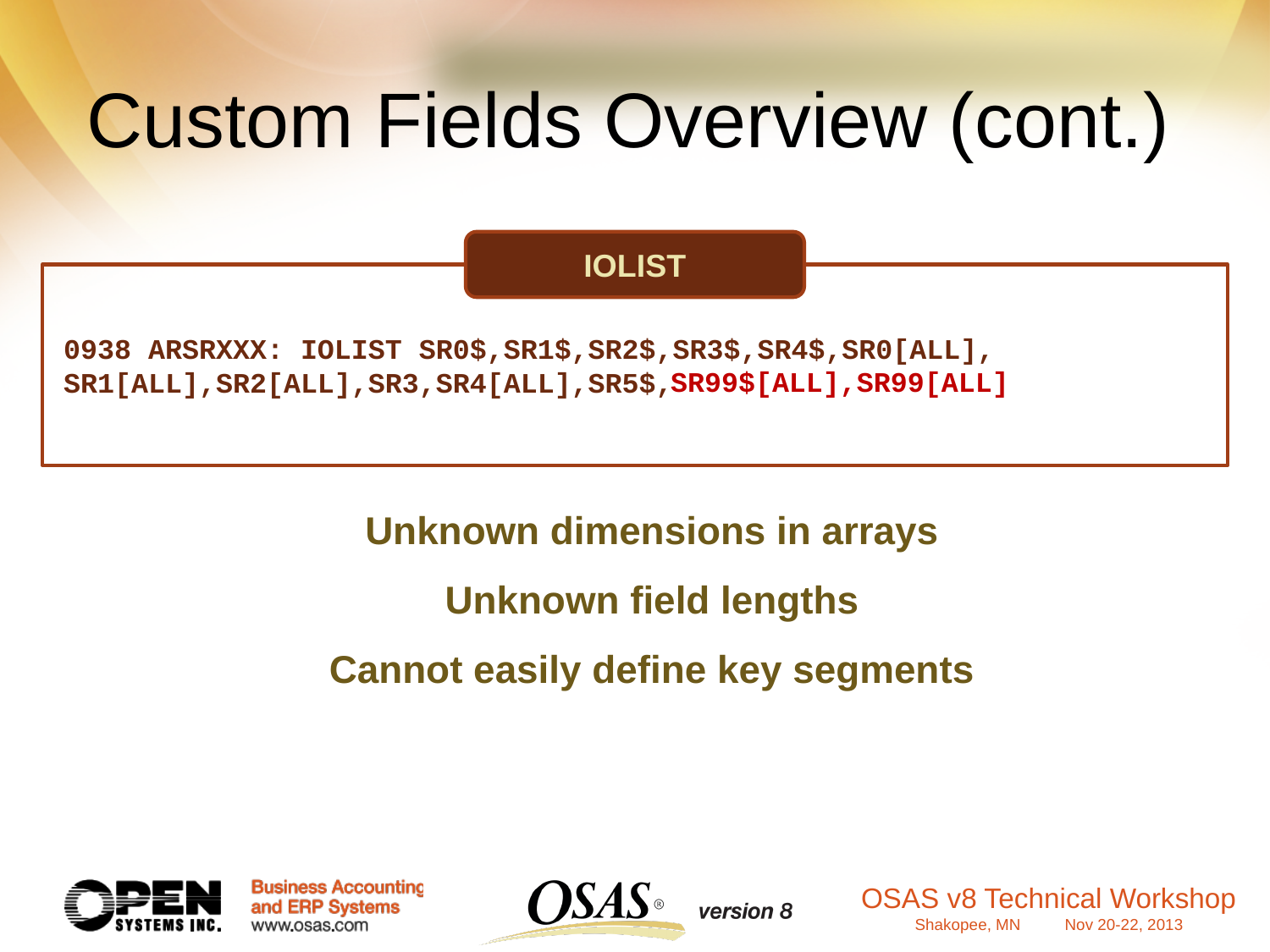

Custom Fields Overview (cont.)
IOLIST

0938 ARSRXXX: IOLIST SR0$,SR1$,SR2$,SR3$,SR4$,SR0[ALL],
SR1[ALL],SR2[ALL],SR3,SR4[ALL],SR5$,
0938 ARSRXXX: IOLIST SR0$,SR1$,SR2$,SR3$,SR4$,SR0[ALL],
SR1[ALL],SR2[ALL],SR3,SR4[ALL],SR5$,SR99$[ALL],SR99[ALL]
Unknown dimensions in arrays
Unknown field lengths
Cannot easily define key segments